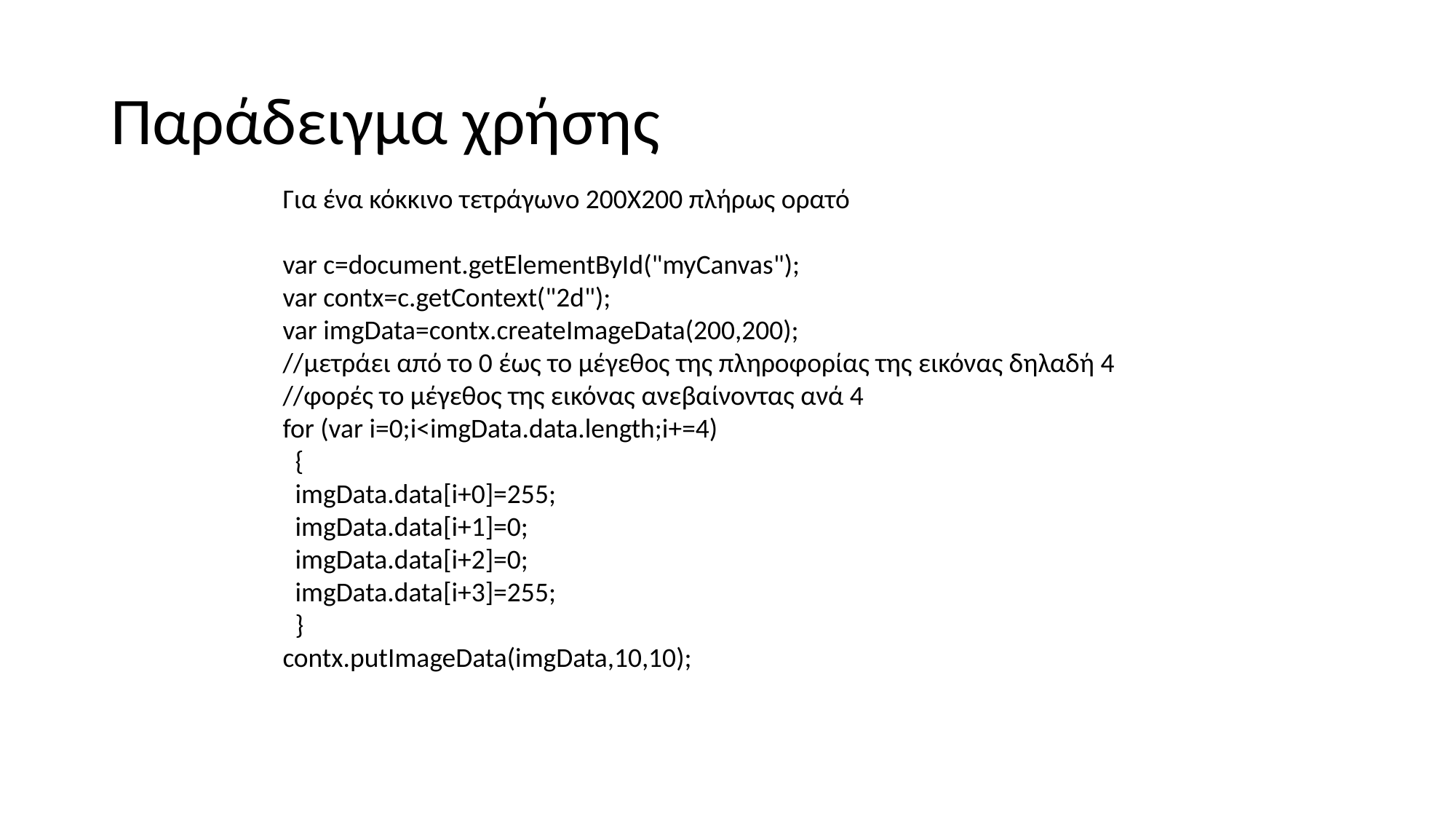

# Παράδειγμα χρήσης
Για ένα κόκκινο τετράγωνο 200Χ200 πλήρως ορατό

var c=document.getElementById("myCanvas");
var contx=c.getContext("2d");
var imgData=contx.createImageData(200,200);
//μετράει από το 0 έως το μέγεθος της πληροφορίας της εικόνας δηλαδή 4 //φορές το μέγεθος της εικόνας ανεβαίνοντας ανά 4
for (var i=0;i<imgData.data.length;i+=4)
  {
  imgData.data[i+0]=255;
  imgData.data[i+1]=0;
  imgData.data[i+2]=0;
  imgData.data[i+3]=255;
  }
contx.putImageData(imgData,10,10);